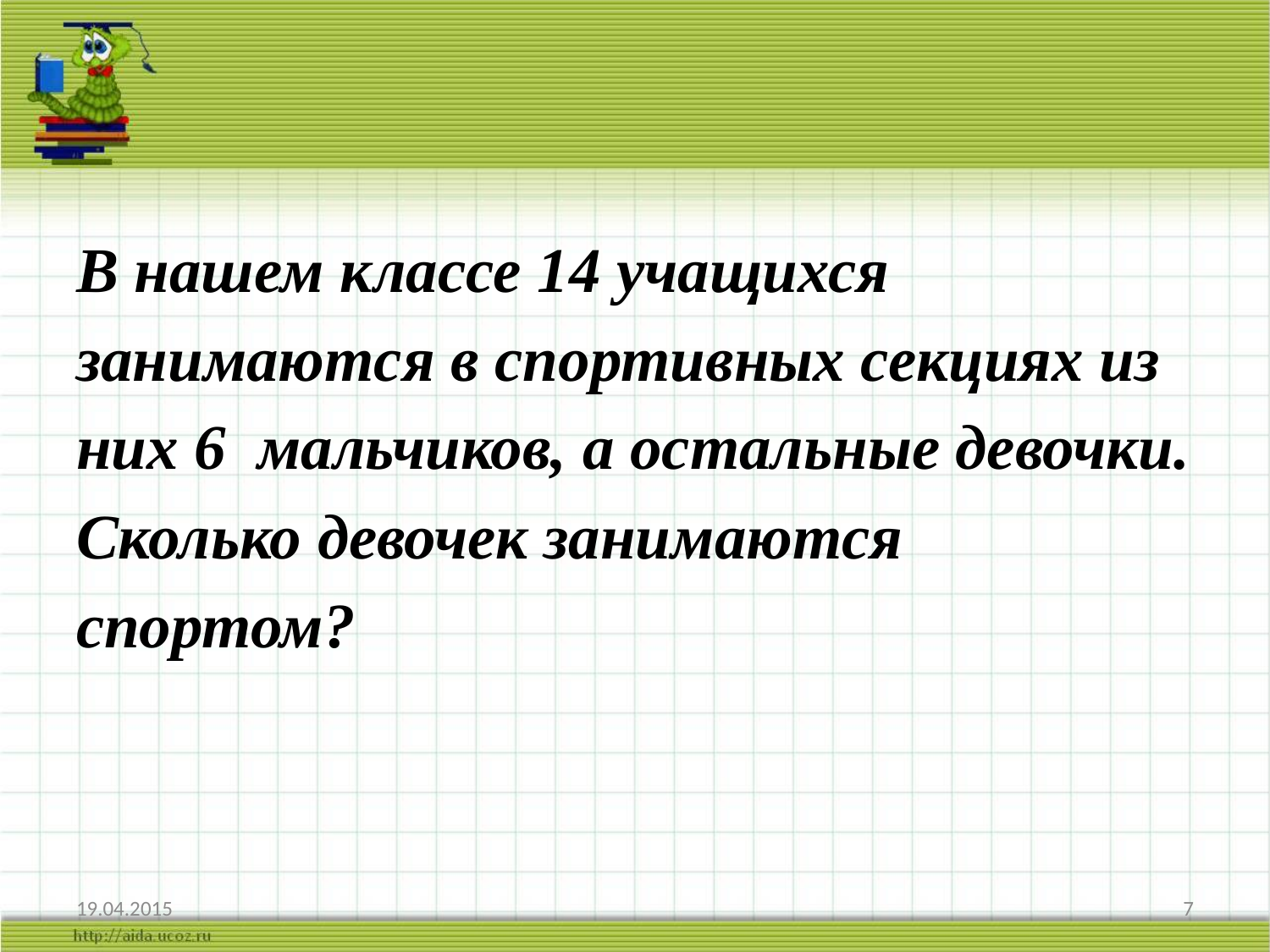

#
В нашем классе 14 учащихся
занимаются в спортивных секциях из
них 6  мальчиков, а остальные девочки.
Сколько девочек занимаются
спортом?
19.04.2015
7